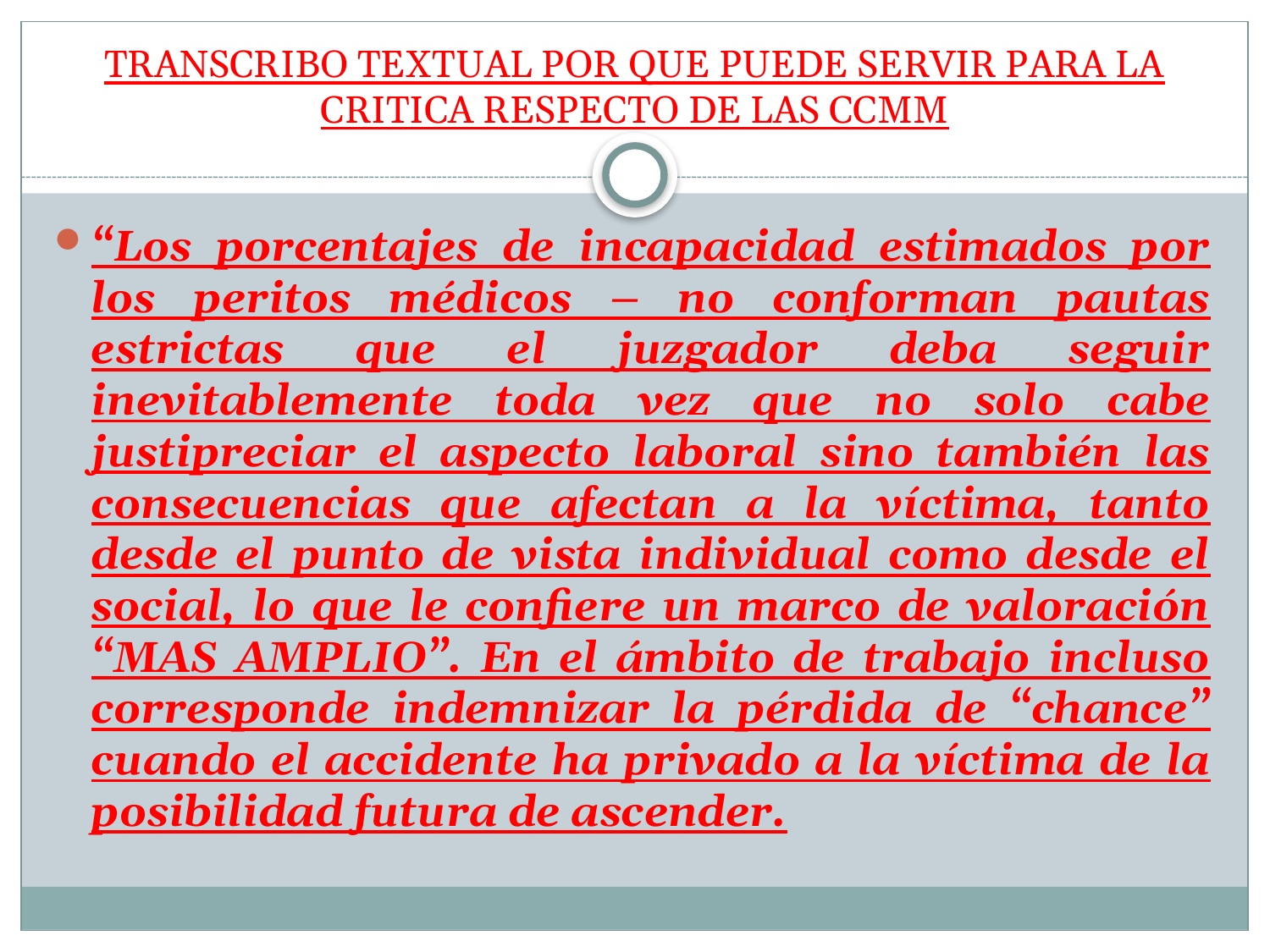

# TRANSCRIBO TEXTUAL POR QUE PUEDE SERVIR PARA LA CRITICA RESPECTO DE LAS CCMM
“Los porcentajes de incapacidad estimados por los peritos médicos – no conforman pautas estrictas que el juzgador deba seguir inevitablemente toda vez que no solo cabe justipreciar el aspecto laboral sino también las consecuencias que afectan a la víctima, tanto desde el punto de vista individual como desde el social, lo que le confiere un marco de valoración “MAS AMPLIO”. En el ámbito de trabajo incluso corresponde indemnizar la pérdida de “chance” cuando el accidente ha privado a la víctima de la posibilidad futura de ascender.